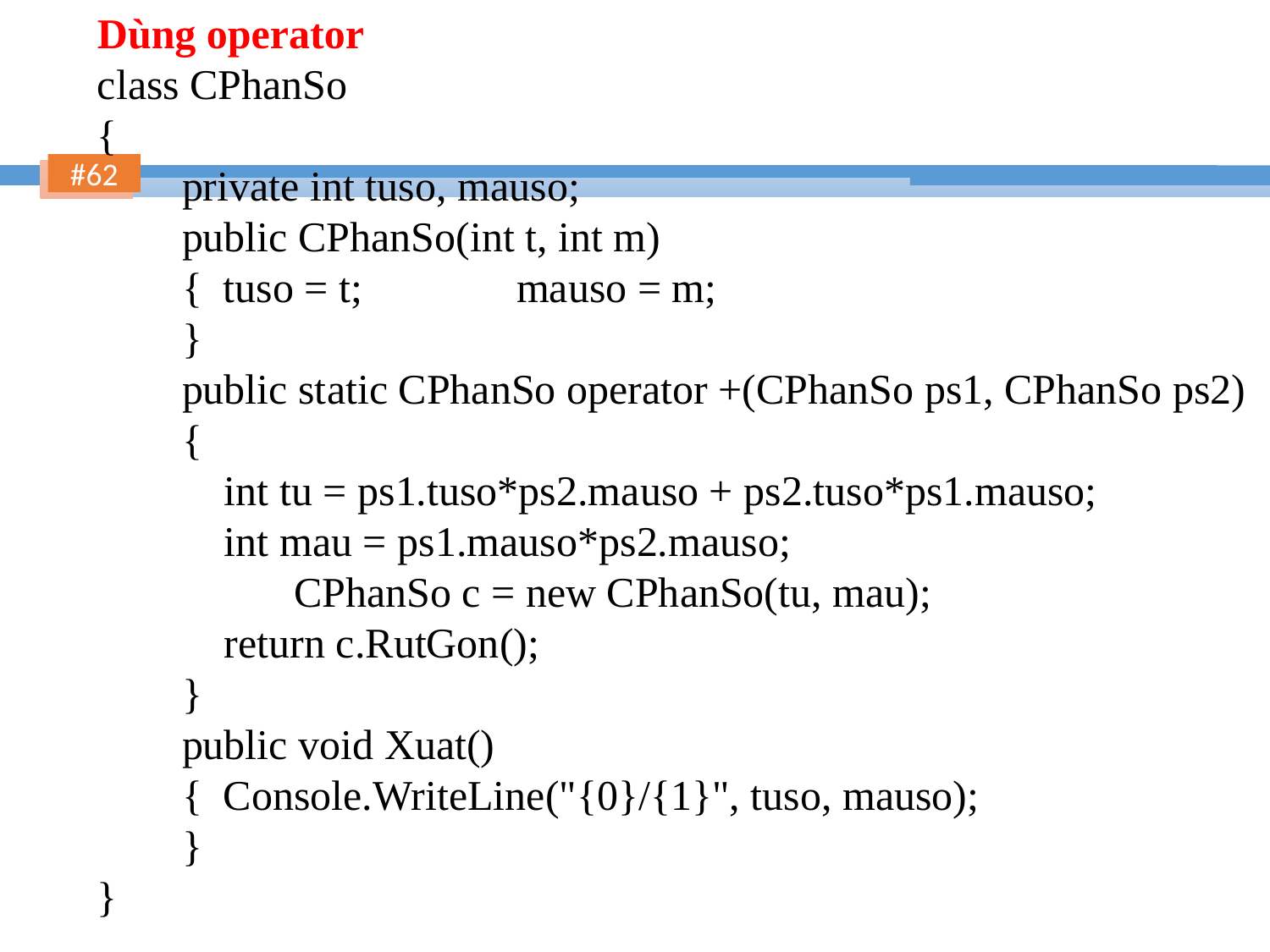

Dùng operator
class CPhanSo
{
        private int tuso, mauso;
        public CPhanSo(int t, int m)
        {  tuso = t;	            mauso = m;
        }
        public static CPhanSo operator +(CPhanSo ps1, CPhanSo ps2)
        {
            int tu = ps1.tuso*ps2.mauso + ps2.tuso*ps1.mauso;
            int mau = ps1.mauso*ps2.mauso;
 		   CPhanSo c = new CPhanSo(tu, mau);
            return c.RutGon();
        }
        public void Xuat()
        {  Console.WriteLine("{0}/{1}", tuso, mauso);
        }
}

62